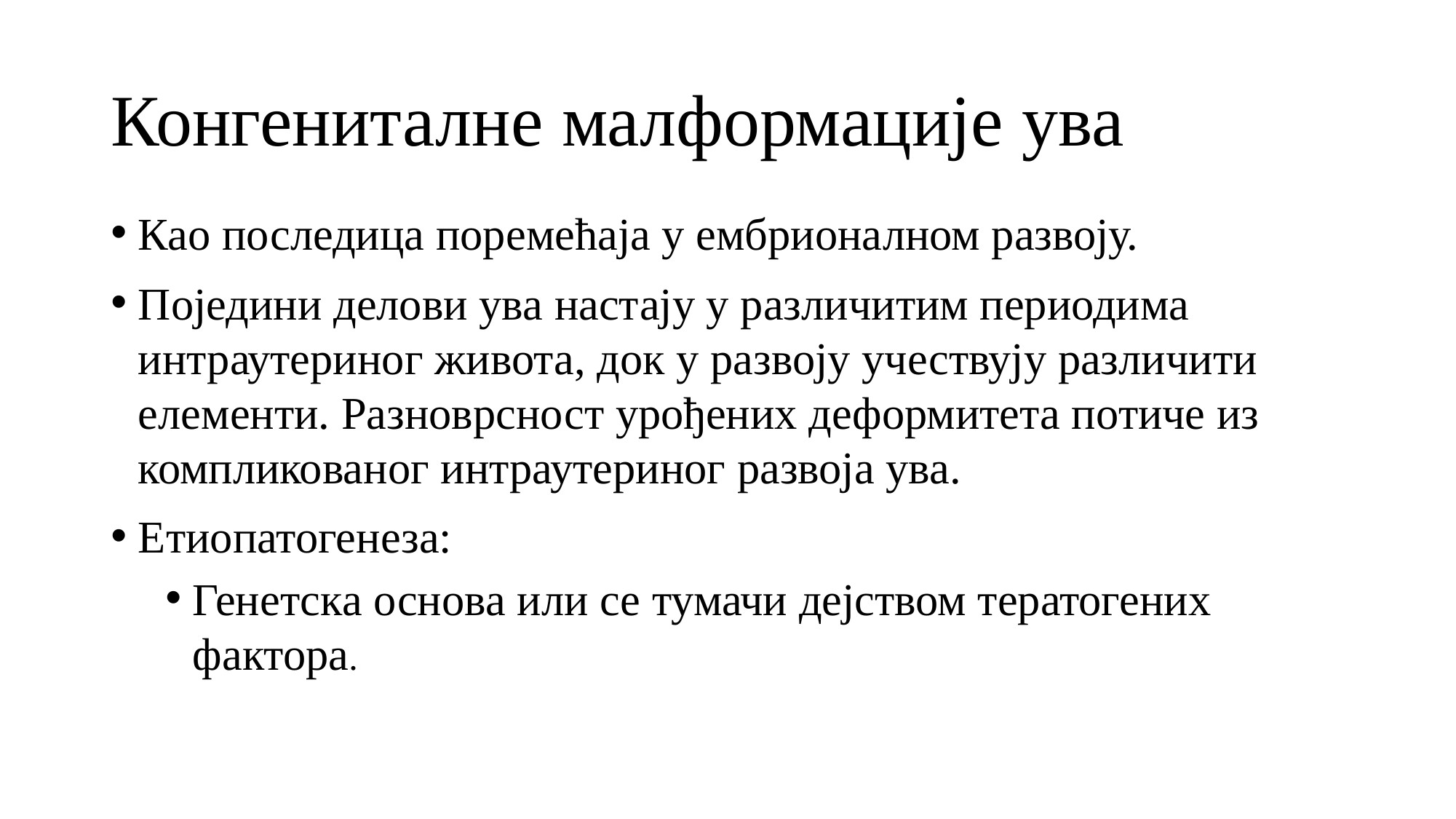

# Конгениталне малформације ува
Као последица поремећаја у ембрионалном развоју.
Поједини делови ува настају у различитим периодима интраутериног живота, док у развоју учествују различити елементи. Разноврсност урођених деформитета потиче из компликованог интраутериног развоја ува.
Етиопатогенеза:
Генетска основа или се тумачи дејством тератогених  фактора.